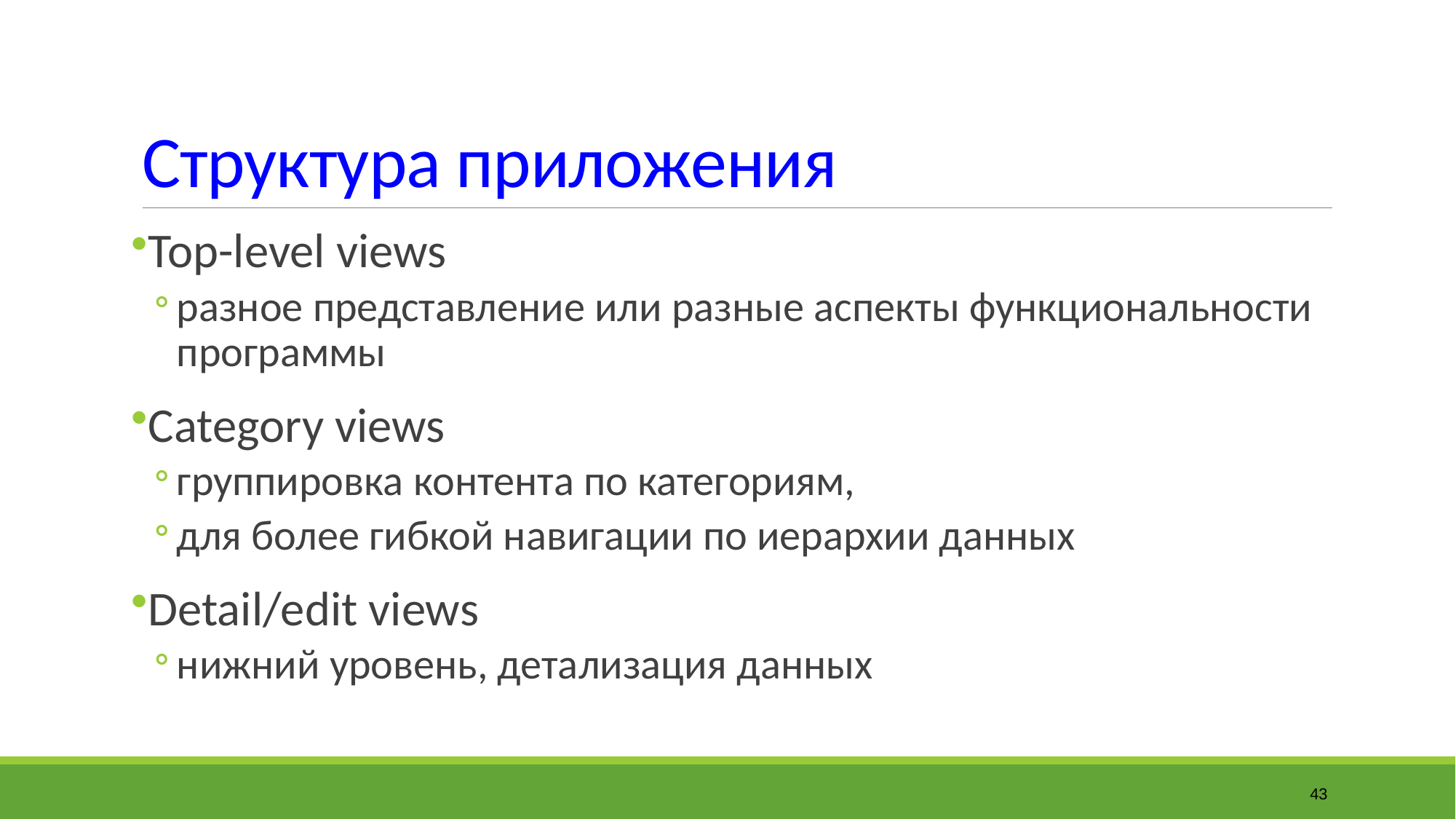

# Структура приложения
Top-level views
разное представление или разные аспекты функциональности программы
Category views
группировка контента по категориям,
для более гибкой навигации по иерархии данных
Detail/edit views
нижний уровень, детализация данных
43